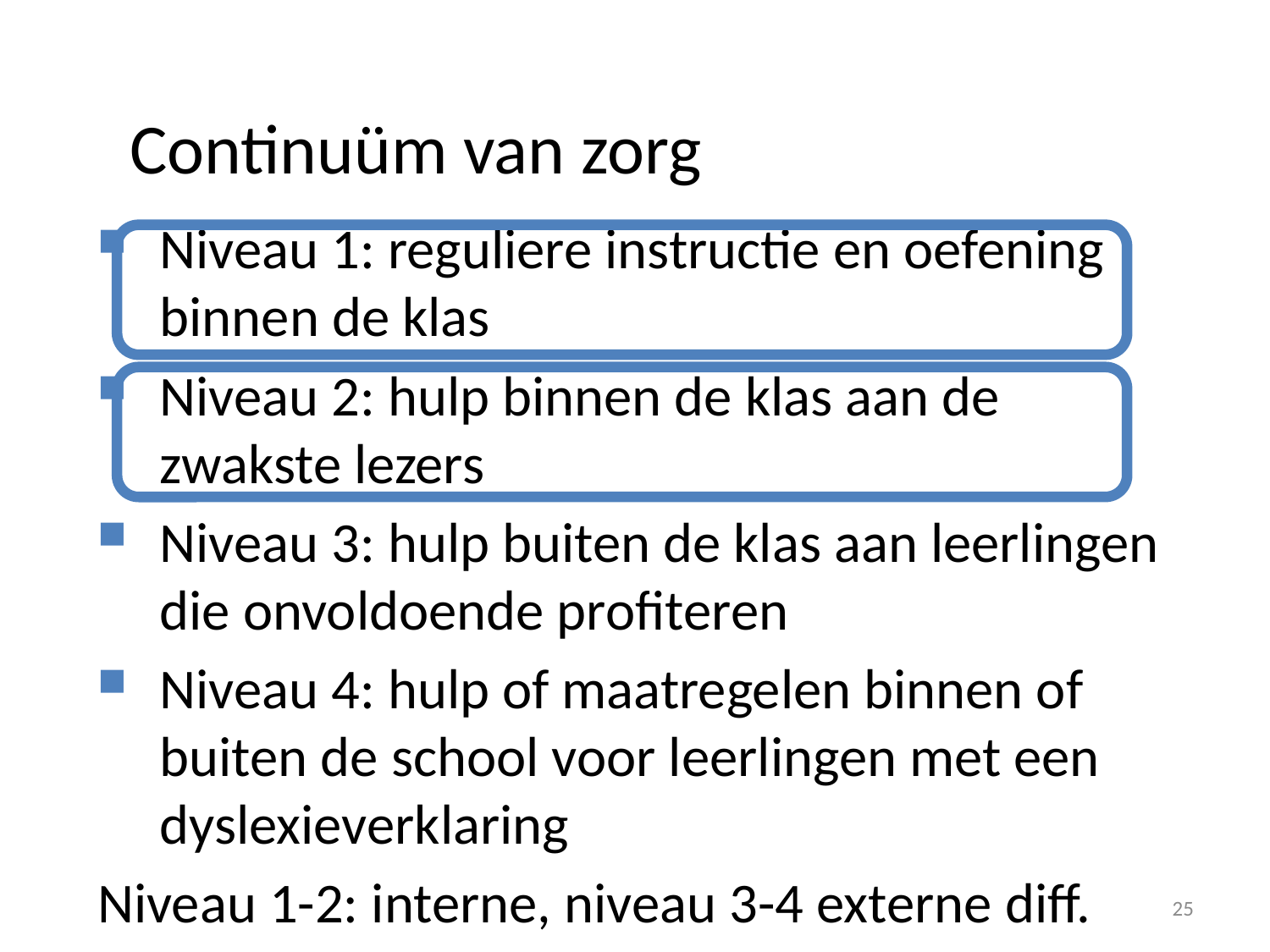

Continuüm van zorg
Niveau 1: reguliere instructie en oefening binnen de klas
Niveau 2: hulp binnen de klas aan de zwakste lezers
Niveau 3: hulp buiten de klas aan leerlingen die onvoldoende profiteren
Niveau 4: hulp of maatregelen binnen of buiten de school voor leerlingen met een dyslexieverklaring
Niveau 1-2: interne, niveau 3-4 externe diff.

25